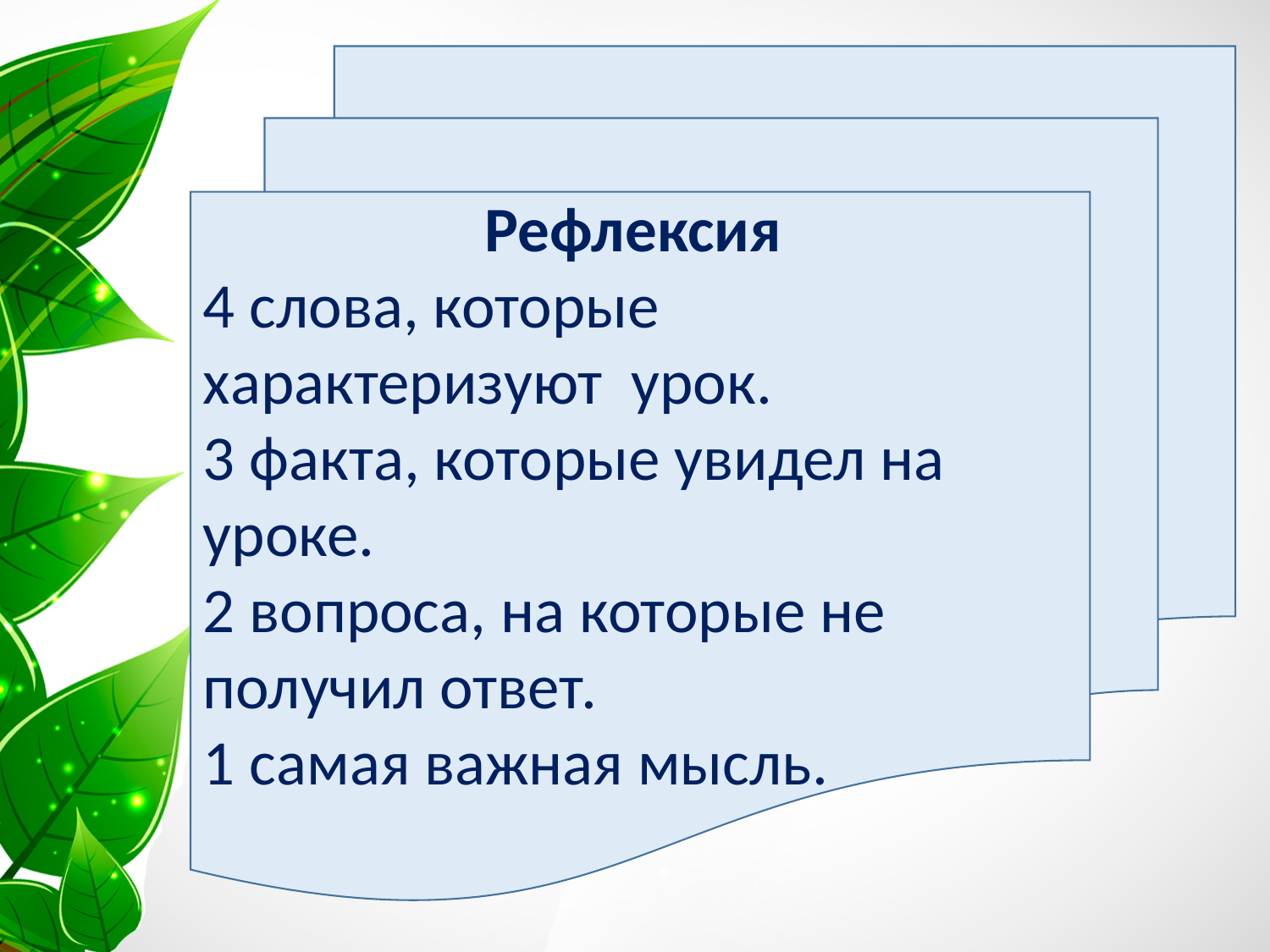

Рефлексия
4 слова, которые  характеризуют  урок.
3 факта, которые увидел на уроке.
2 вопроса, на которые не получил ответ.
1 самая важная мысль.